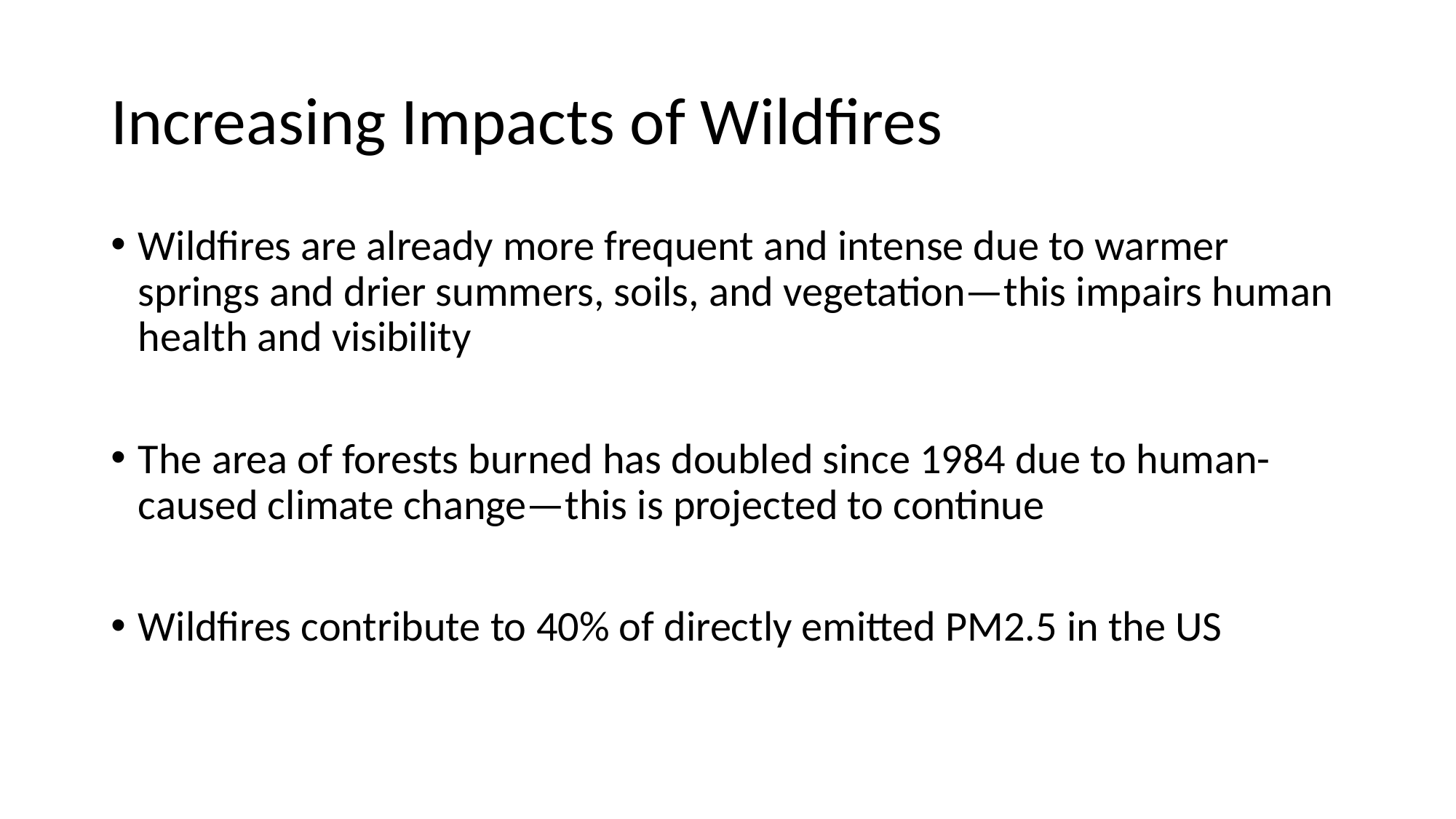

# Increasing Impacts of Wildfires
Wildfires are already more frequent and intense due to warmer springs and drier summers, soils, and vegetation—this impairs human health and visibility

The area of forests burned has doubled since 1984 due to human-caused climate change—this is projected to continue

Wildfires contribute to 40% of directly emitted PM2.5 in the US